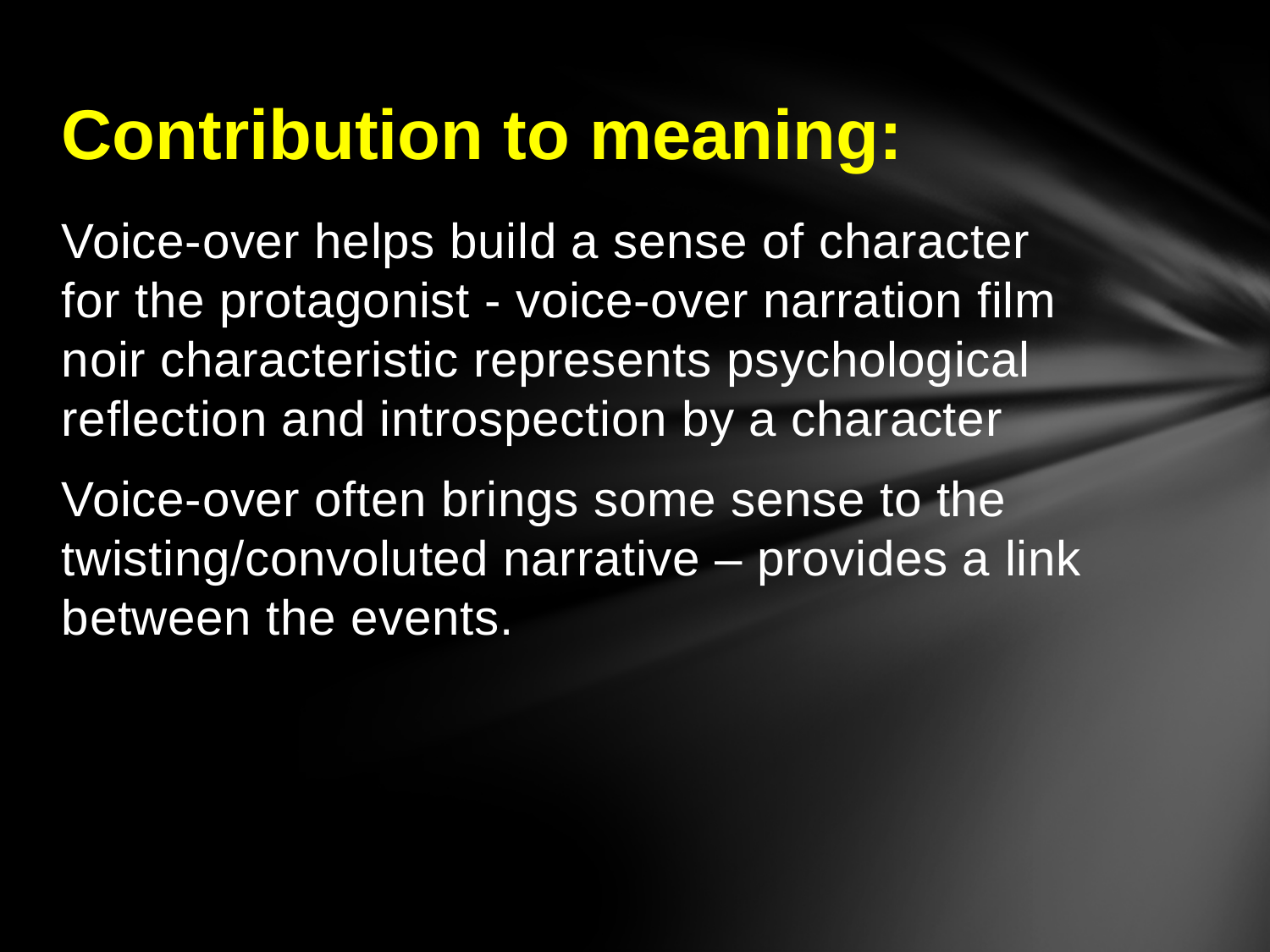

# Contribution to meaning:
Voice-over helps build a sense of character for the protagonist - voice-over narration film noir characteristic represents psychological reflection and introspection by a character
Voice-over often brings some sense to the twisting/convoluted narrative – provides a link between the events.